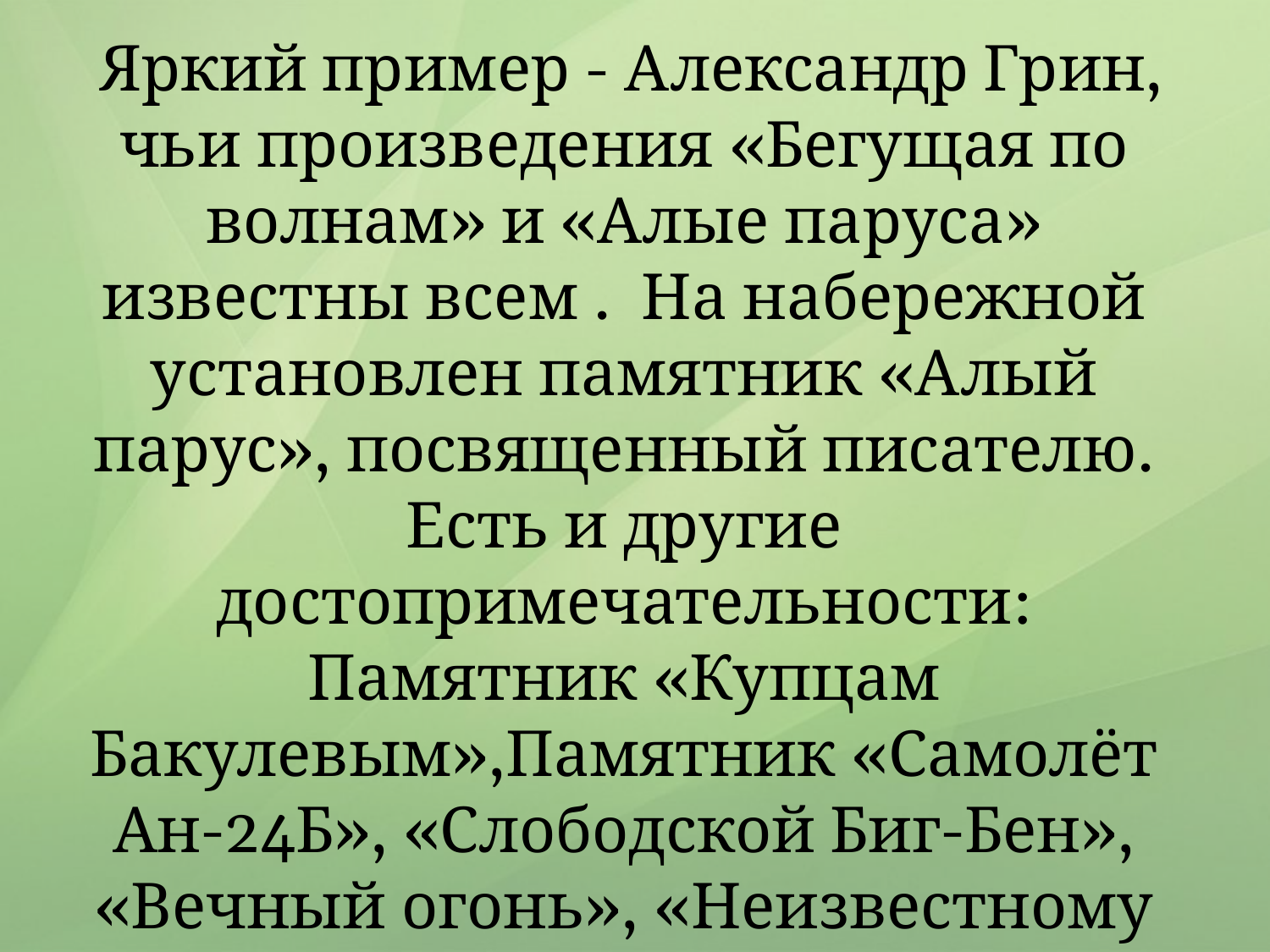

Яркий пример - Александр Грин, чьи произведения «Бегущая по волнам» и «Алые паруса» известны всем .  На набережной установлен памятник «Алый парус», посвященный писателю. Есть и другие достопримечательности:
Памятник «Купцам Бакулевым»,Памятник «Самолёт Ан-24Б», «Слободской Биг-Бен», «Вечный огонь», «Неизвестному Солдату» , «А.С. Пушкину» и т.д.